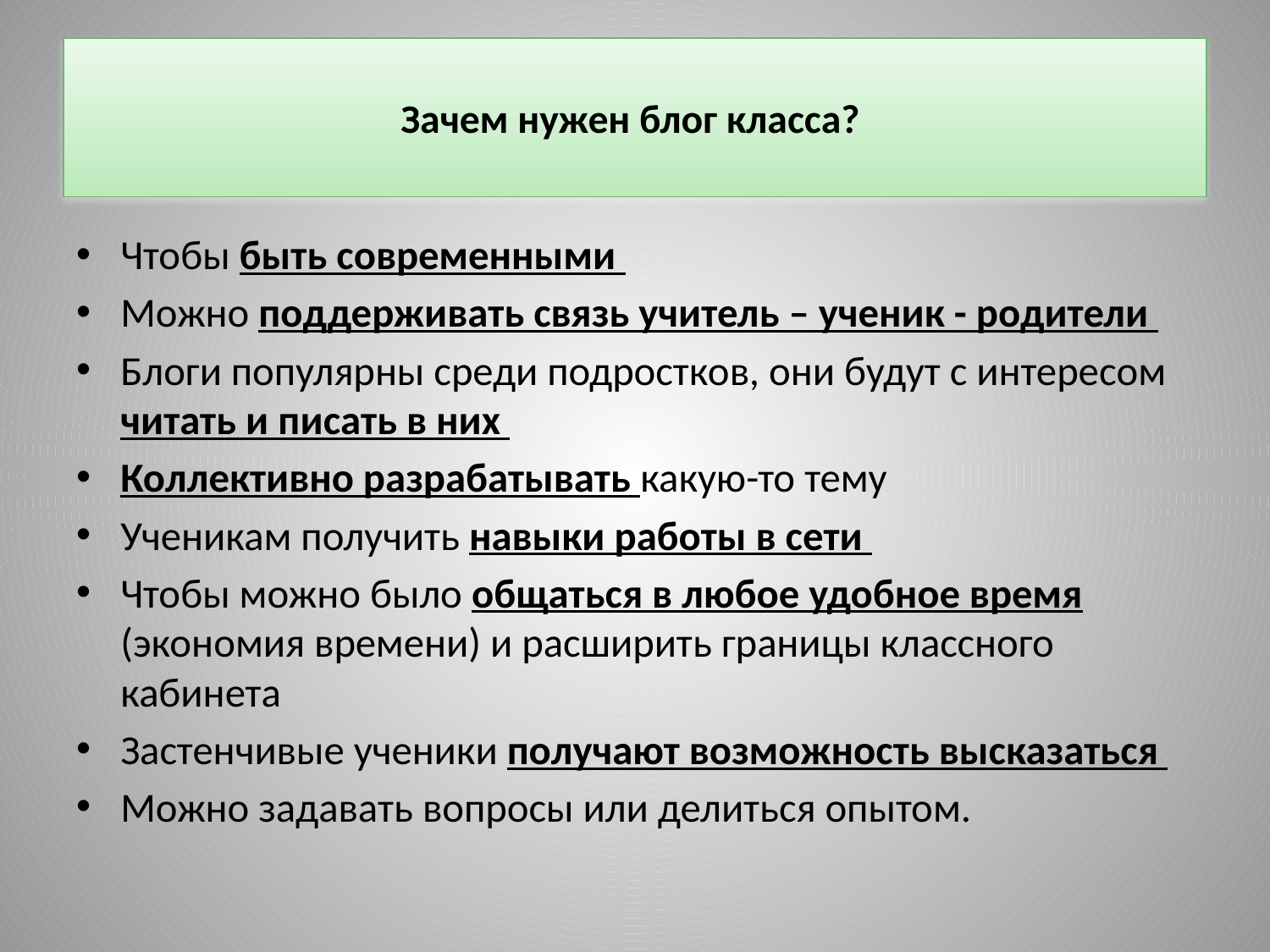

# Зачем нужен блог класса?
Чтобы быть современными
Можно поддерживать связь учитель – ученик - родители
Блоги популярны среди подростков, они будут с интересом читать и писать в них
Коллективно разрабатывать какую-то тему
Ученикам получить навыки работы в сети
Чтобы можно было общаться в любое удобное время (экономия времени) и расширить границы классного кабинета
Застенчивые ученики получают возможность высказаться
Можно задавать вопросы или делиться опытом.